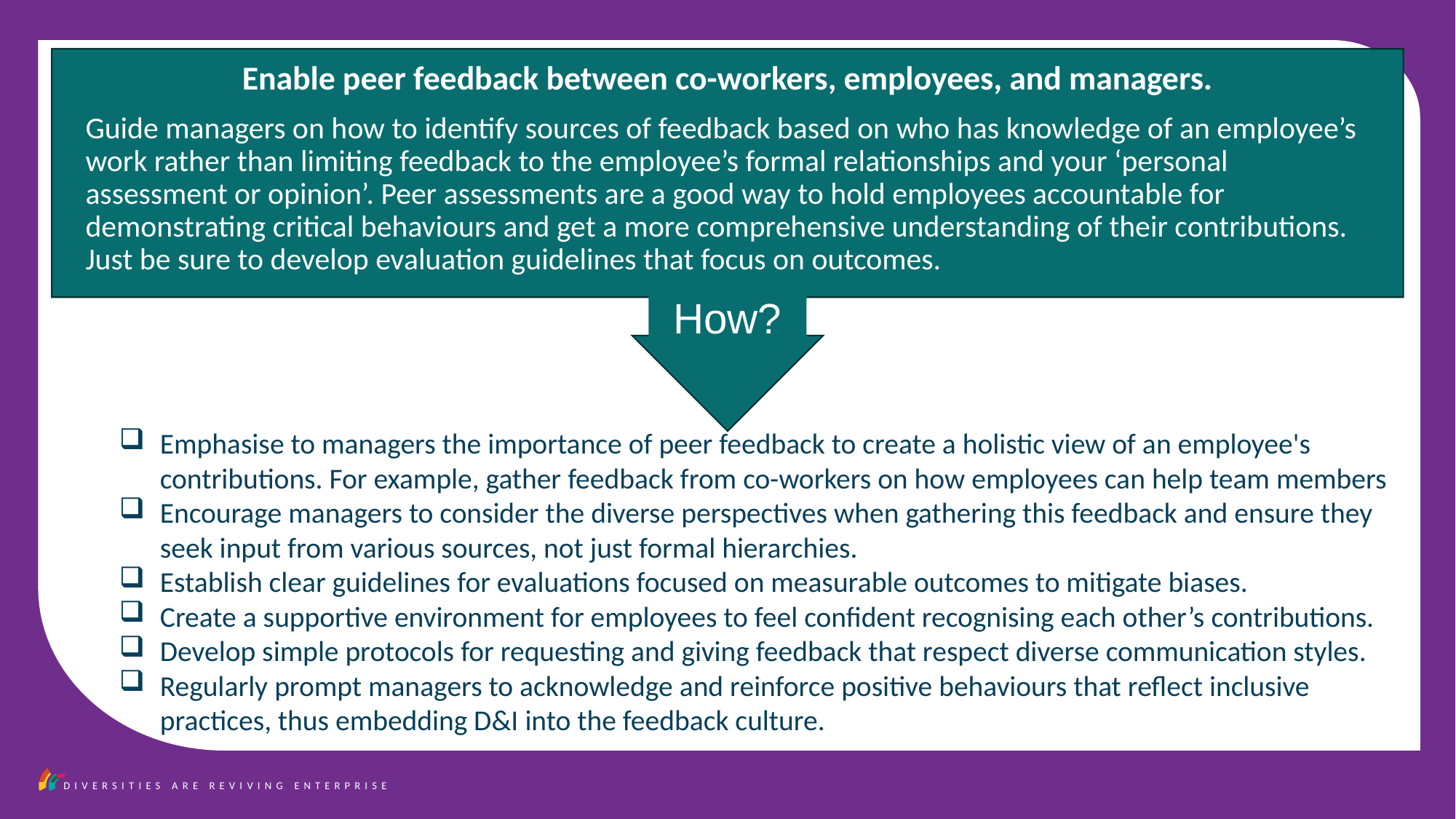

Enable peer feedback between co-workers, employees, and managers.
Guide managers on how to identify sources of feedback based on who has knowledge of an employee’s work rather than limiting feedback to the employee’s formal relationships and your ‘personal assessment or opinion’. Peer assessments are a good way to hold employees accountable for demonstrating critical behaviours and get a more comprehensive understanding of their contributions. Just be sure to develop evaluation guidelines that focus on outcomes.

How?
Emphasise to managers the importance of peer feedback to create a holistic view of an employee's contributions. For example, gather feedback from co-workers on how employees can help team members
Encourage managers to consider the diverse perspectives when gathering this feedback and ensure they seek input from various sources, not just formal hierarchies.
Establish clear guidelines for evaluations focused on measurable outcomes to mitigate biases.
Create a supportive environment for employees to feel confident recognising each other’s contributions.
Develop simple protocols for requesting and giving feedback that respect diverse communication styles.
Regularly prompt managers to acknowledge and reinforce positive behaviours that reflect inclusive practices, thus embedding D&I into the feedback culture.